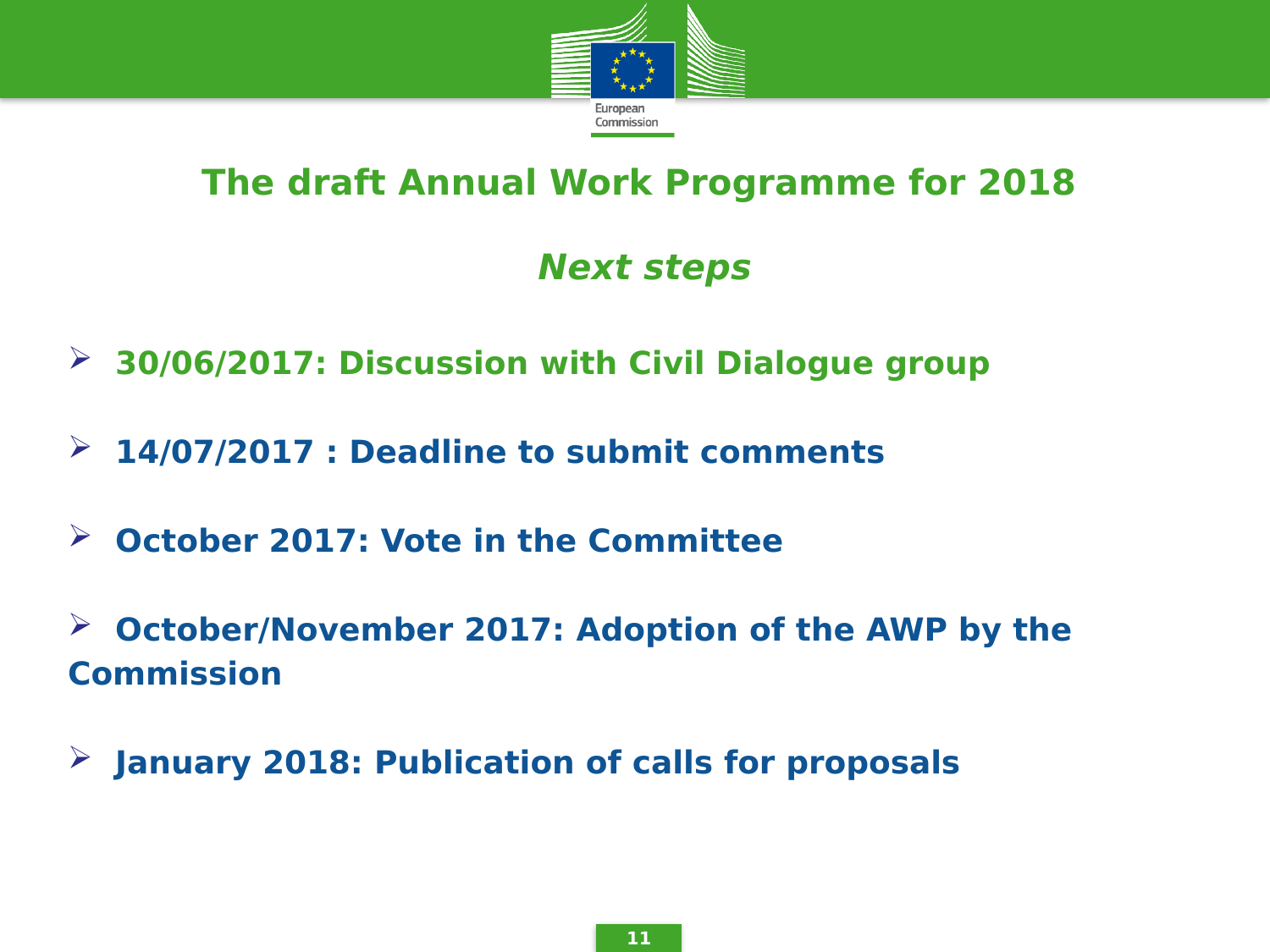

# The draft Annual Work Programme for 2018 Next steps
30/06/2017: Discussion with Civil Dialogue group

14/07/2017 : Deadline to submit comments

October 2017: Vote in the Committee

October/November 2017: Adoption of the AWP by the
Commission

January 2018: Publication of calls for proposals
11